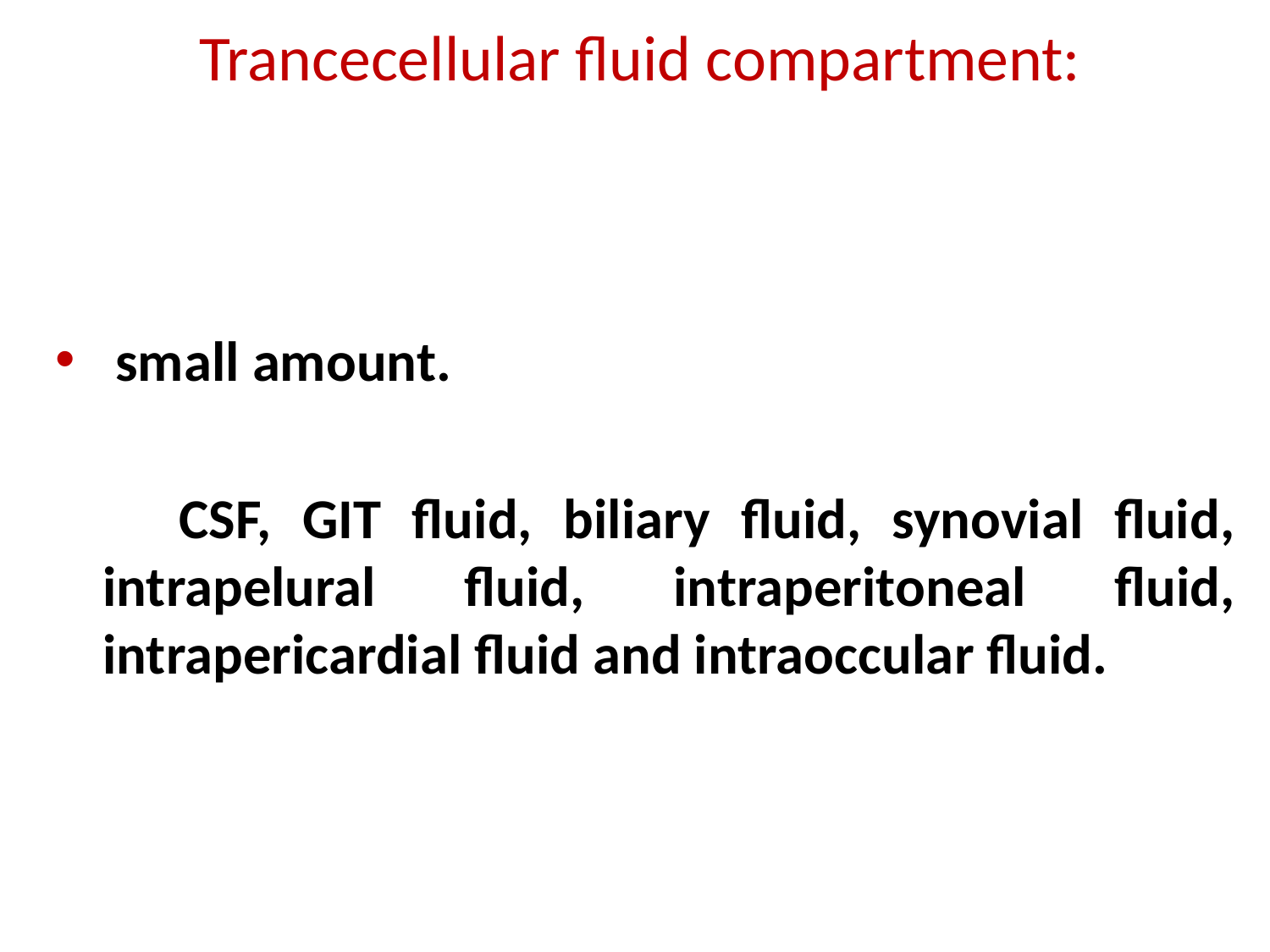

# Trancecellular fluid compartment:

 small amount.

    CSF, GIT fluid, biliary fluid, synovial fluid, intrapelural fluid, intraperitoneal fluid, intrapericardial fluid and intraoccular fluid.